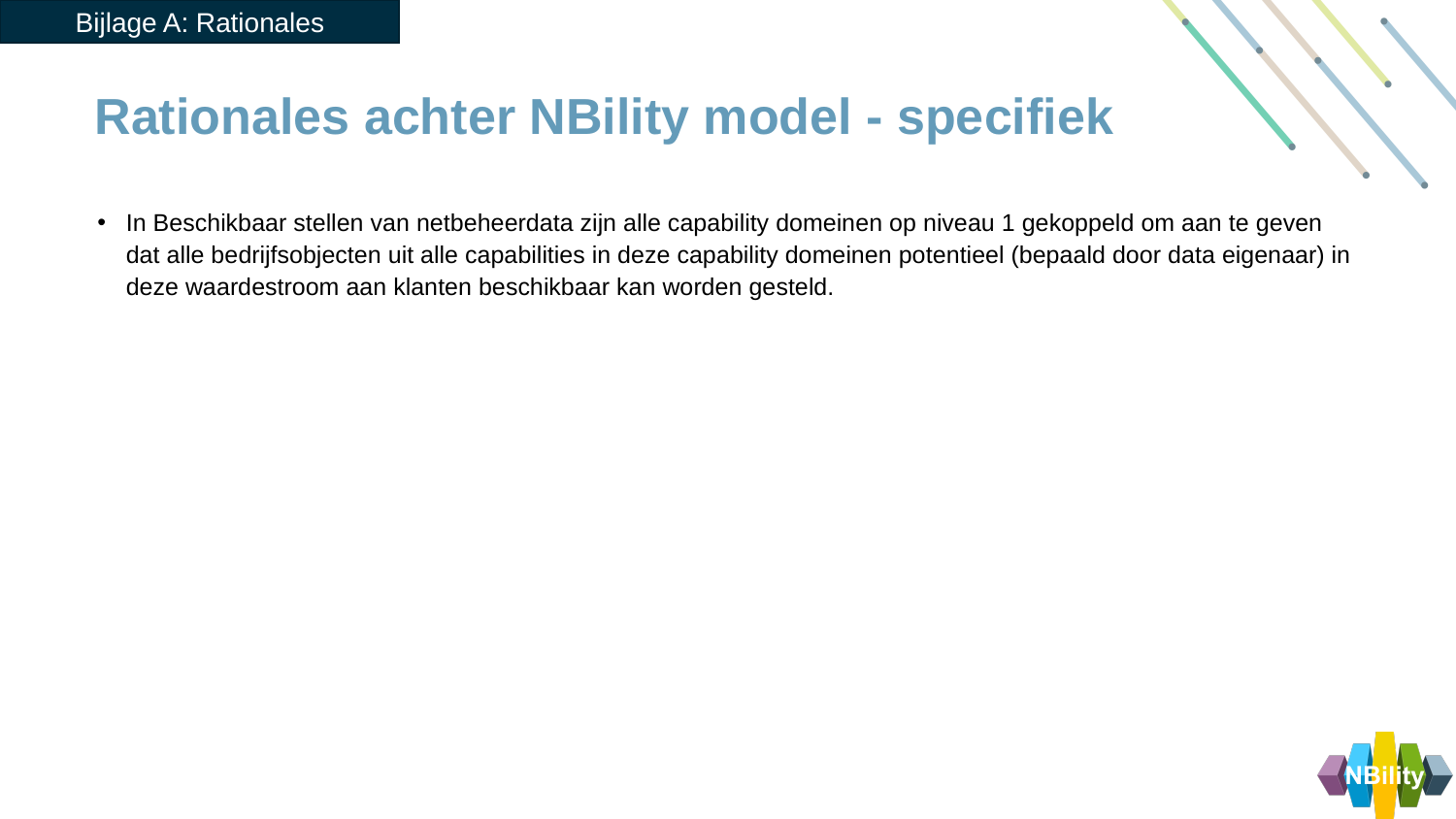

Bijlage A: Rationales
# Rationales achter NBility model - specifiek
In Beschikbaar stellen van netbeheerdata zijn alle capability domeinen op niveau 1 gekoppeld om aan te geven dat alle bedrijfsobjecten uit alle capabilities in deze capability domeinen potentieel (bepaald door data eigenaar) in deze waardestroom aan klanten beschikbaar kan worden gesteld.